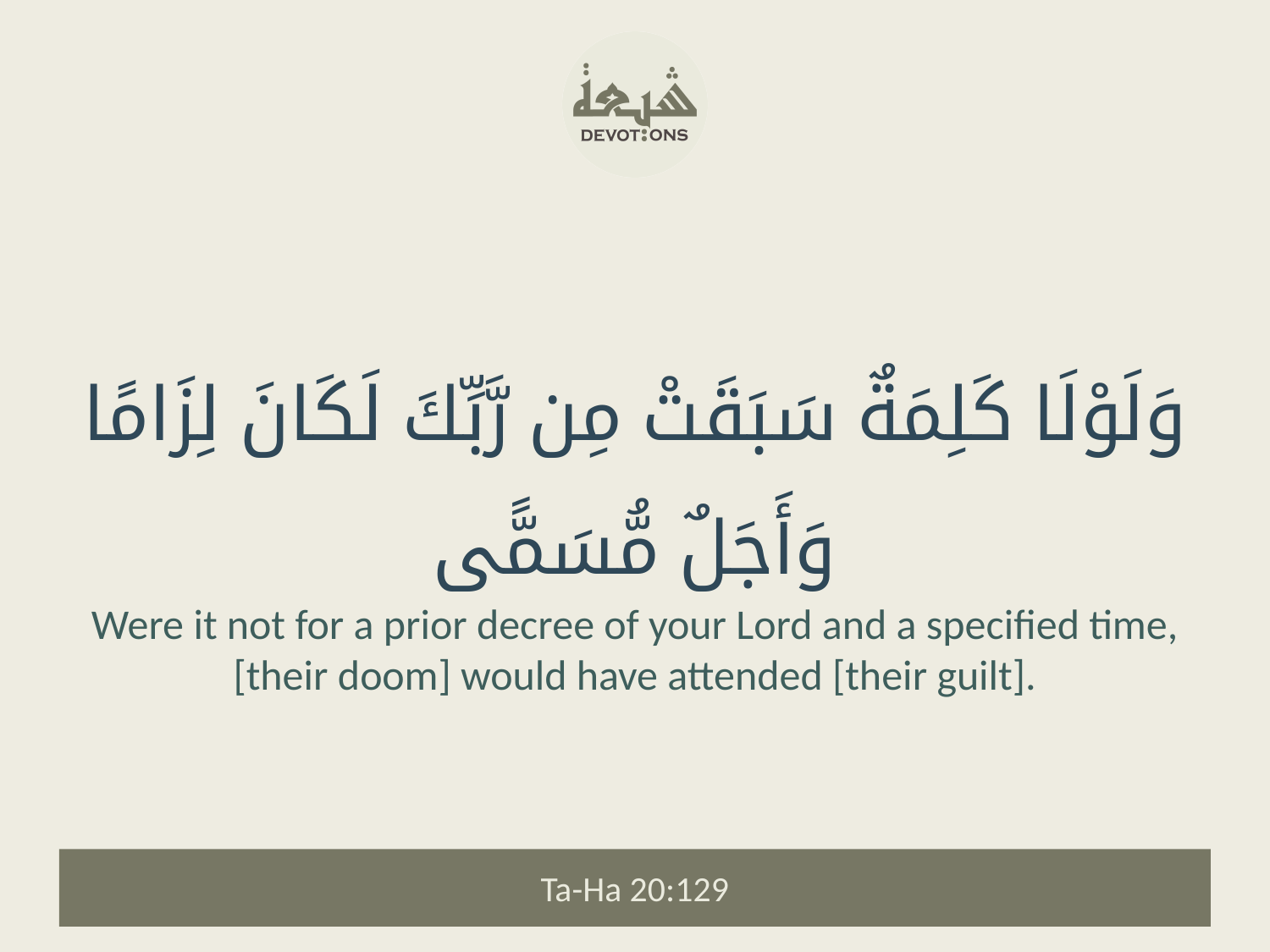

وَلَوْلَا كَلِمَةٌ سَبَقَتْ مِن رَّبِّكَ لَكَانَ لِزَامًا وَأَجَلٌ مُّسَمًّى
Were it not for a prior decree of your Lord and a specified time, [their doom] would have attended [their guilt].
Ta-Ha 20:129